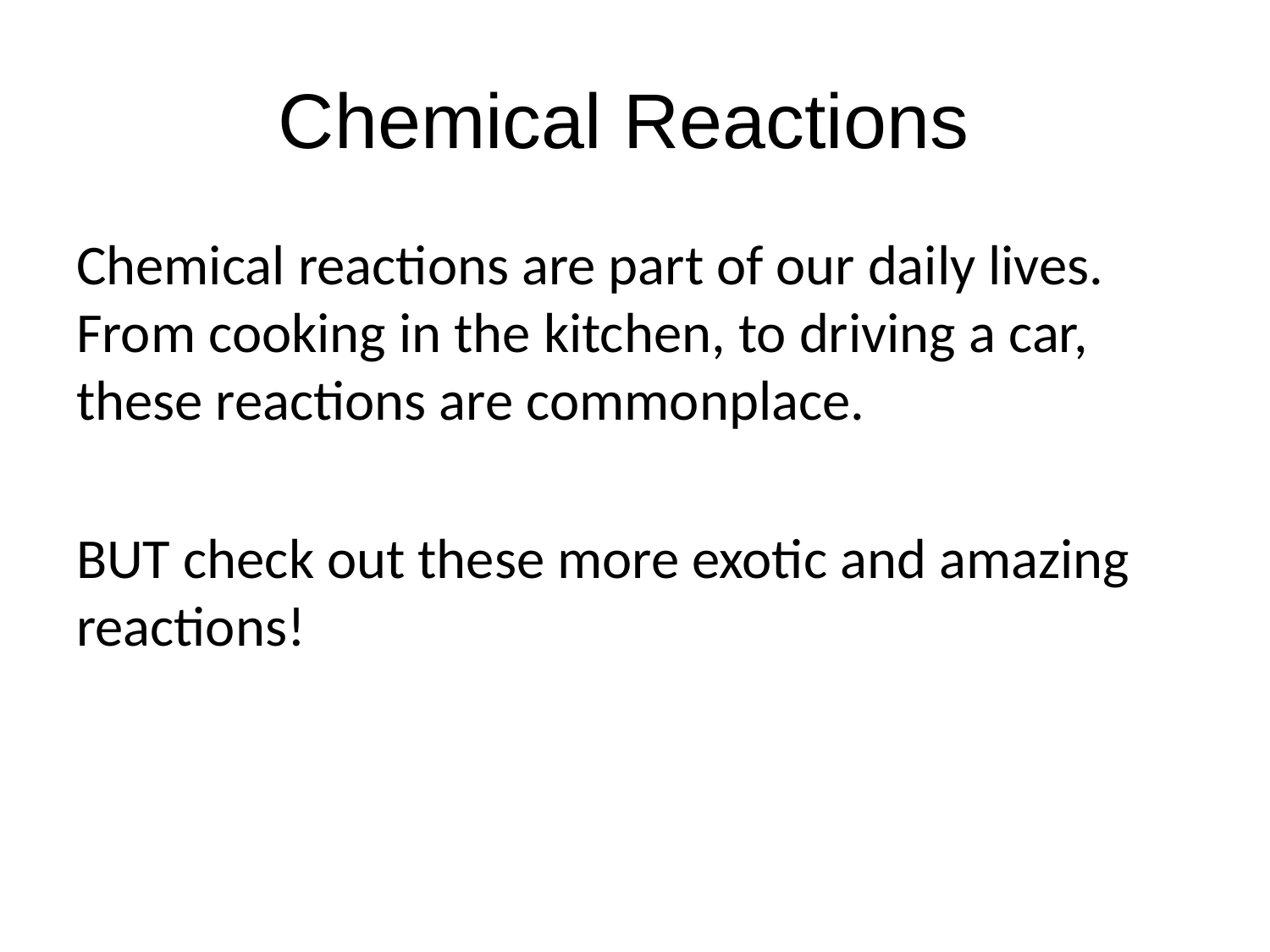

# Chemical Reactions
Chemical reactions are part of our daily lives. From cooking in the kitchen, to driving a car, these reactions are commonplace.

BUT check out these more exotic and amazing reactions!